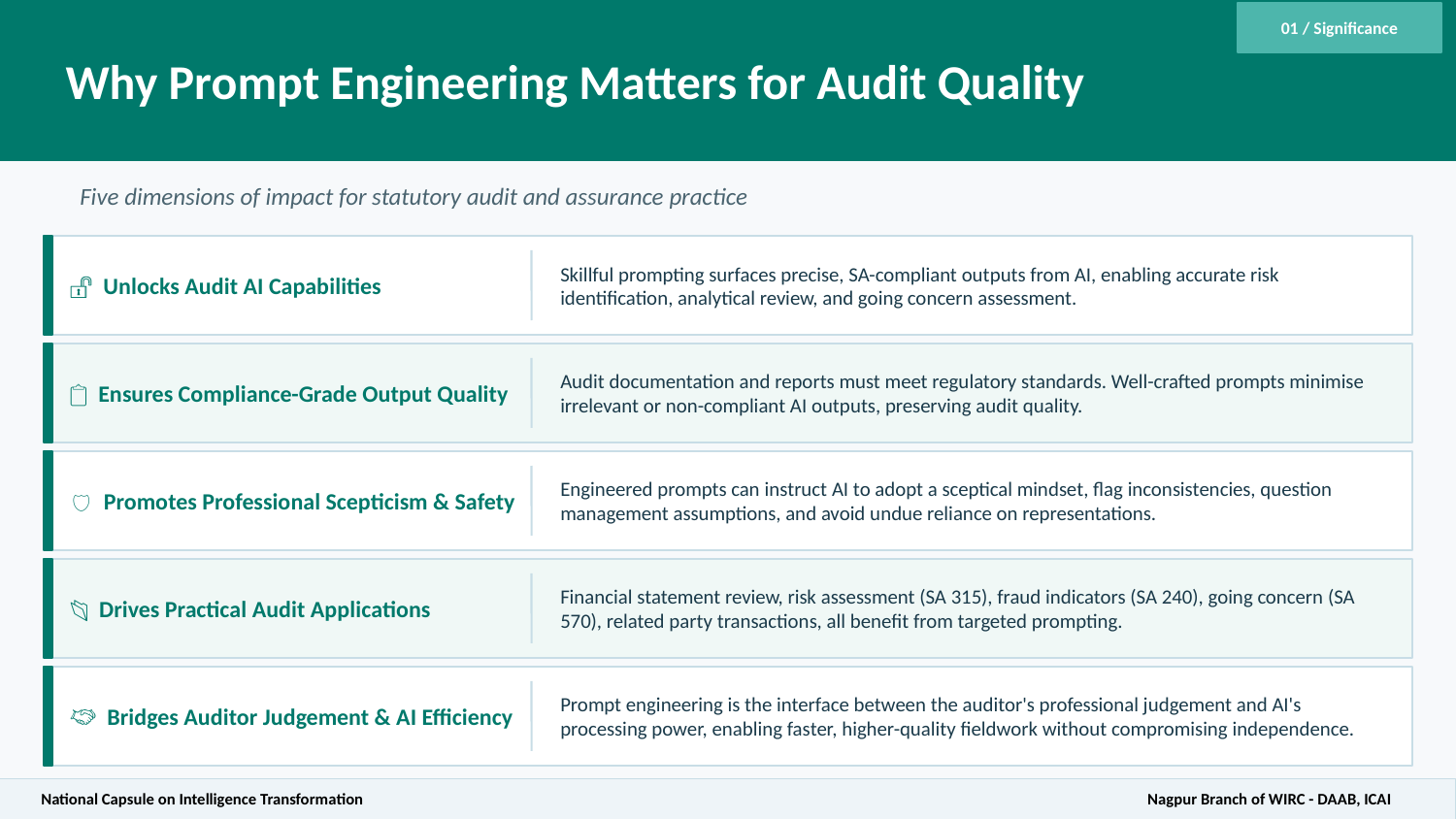

Why Prompt Engineering Matters for Audit Quality

01 / Significance
Five dimensions of impact for statutory audit and assurance practice

🔓  Unlocks Audit AI Capabilities
Skillful prompting surfaces precise, SA-compliant outputs from AI, enabling accurate risk identification, analytical review, and going concern assessment.

📋  Ensures Compliance-Grade Output Quality
Audit documentation and reports must meet regulatory standards. Well-crafted prompts minimise irrelevant or non-compliant AI outputs, preserving audit quality.

🛡️  Promotes Professional Scepticism & Safety
Engineered prompts can instruct AI to adopt a sceptical mindset, flag inconsistencies, question management assumptions, and avoid undue reliance on representations.

📂  Drives Practical Audit Applications
Financial statement review, risk assessment (SA 315), fraud indicators (SA 240), going concern (SA 570), related party transactions, all benefit from targeted prompting.

🤝  Bridges Auditor Judgement & AI Efficiency
Prompt engineering is the interface between the auditor's professional judgement and AI's processing power, enabling faster, higher-quality fieldwork without compromising independence.

 Audit Quality Lens
National Capsule on Intelligence Transformation					                        Nagpur Branch of WIRC - DAAB, ICAI